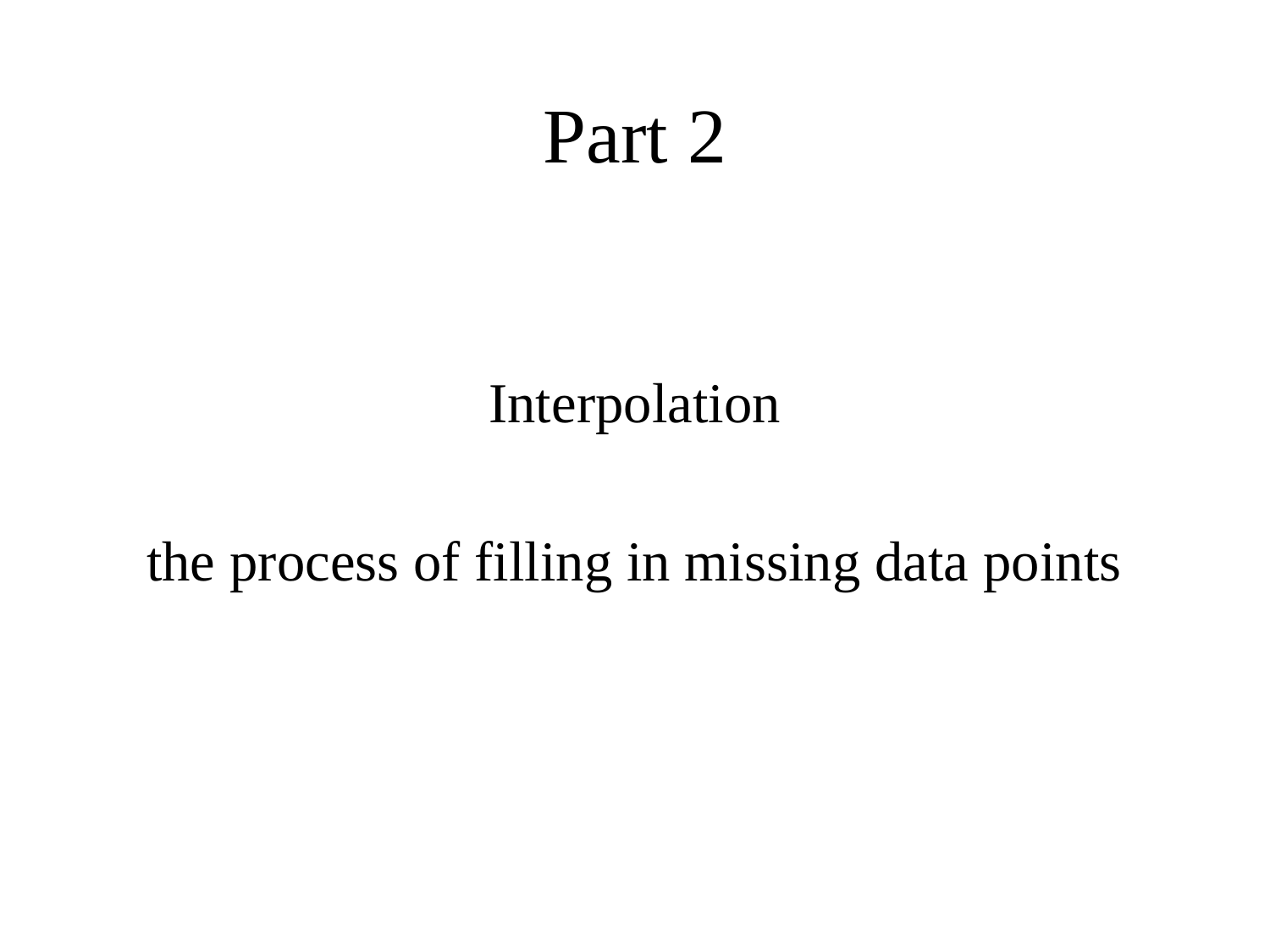

# Part 2
Interpolation

the process of filling in missing data points